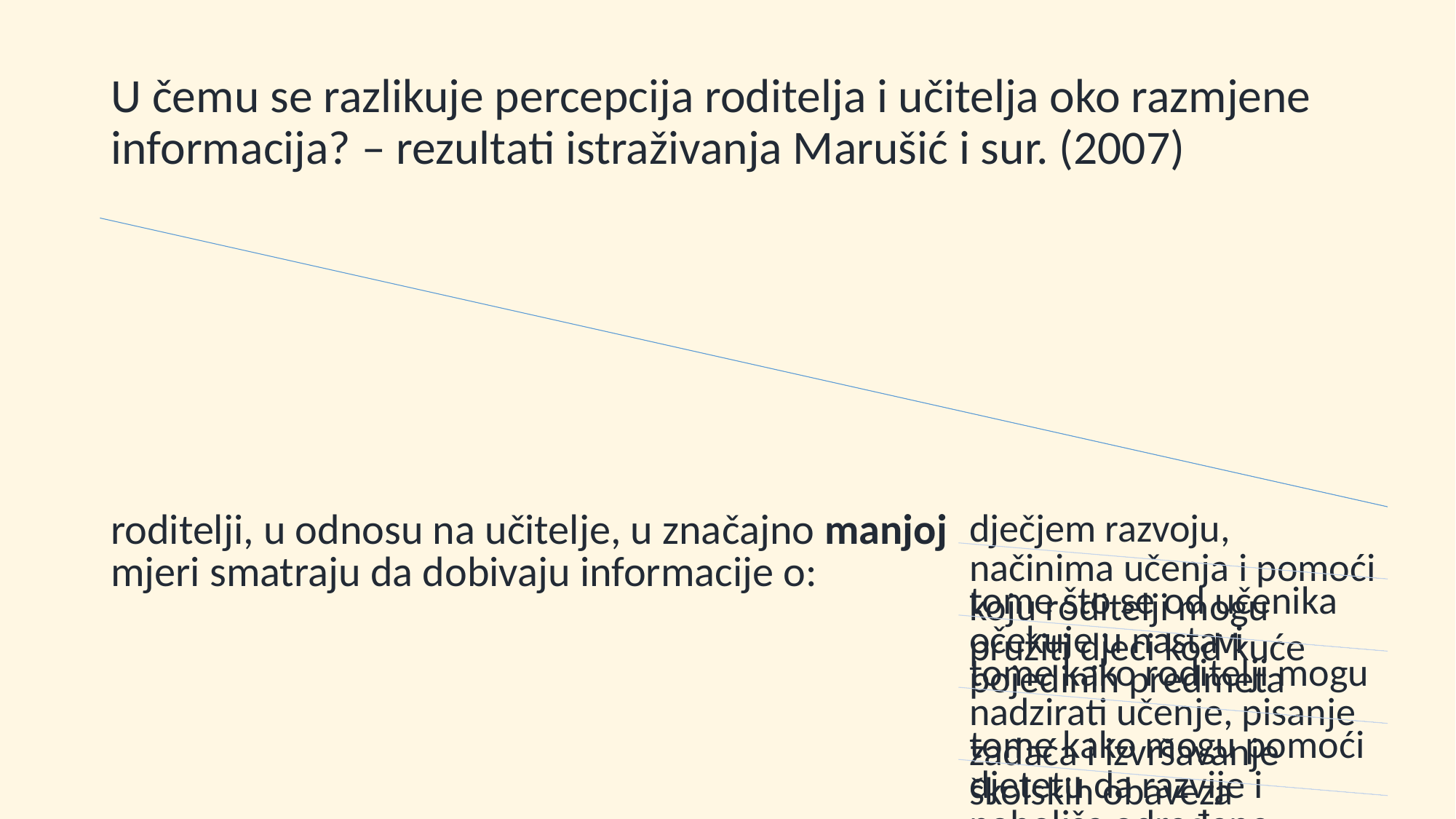

# U čemu se razlikuje percepcija roditelja i učitelja oko razmjene informacija? – rezultati istraživanja Marušić i sur. (2007)